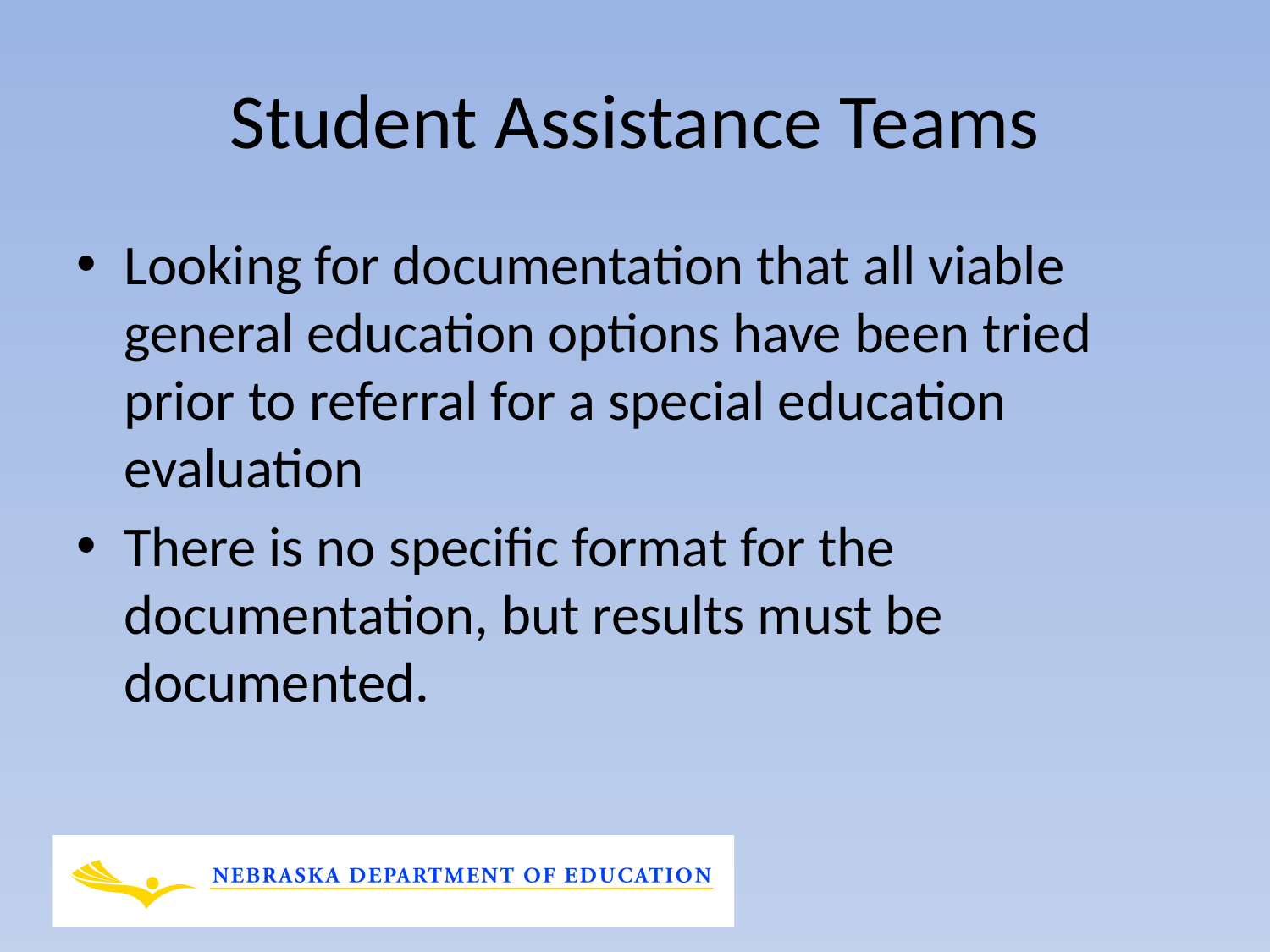

# Student Assistance Teams
Looking for documentation that all viable general education options have been tried prior to referral for a special education evaluation
There is no specific format for the documentation, but results must be documented.